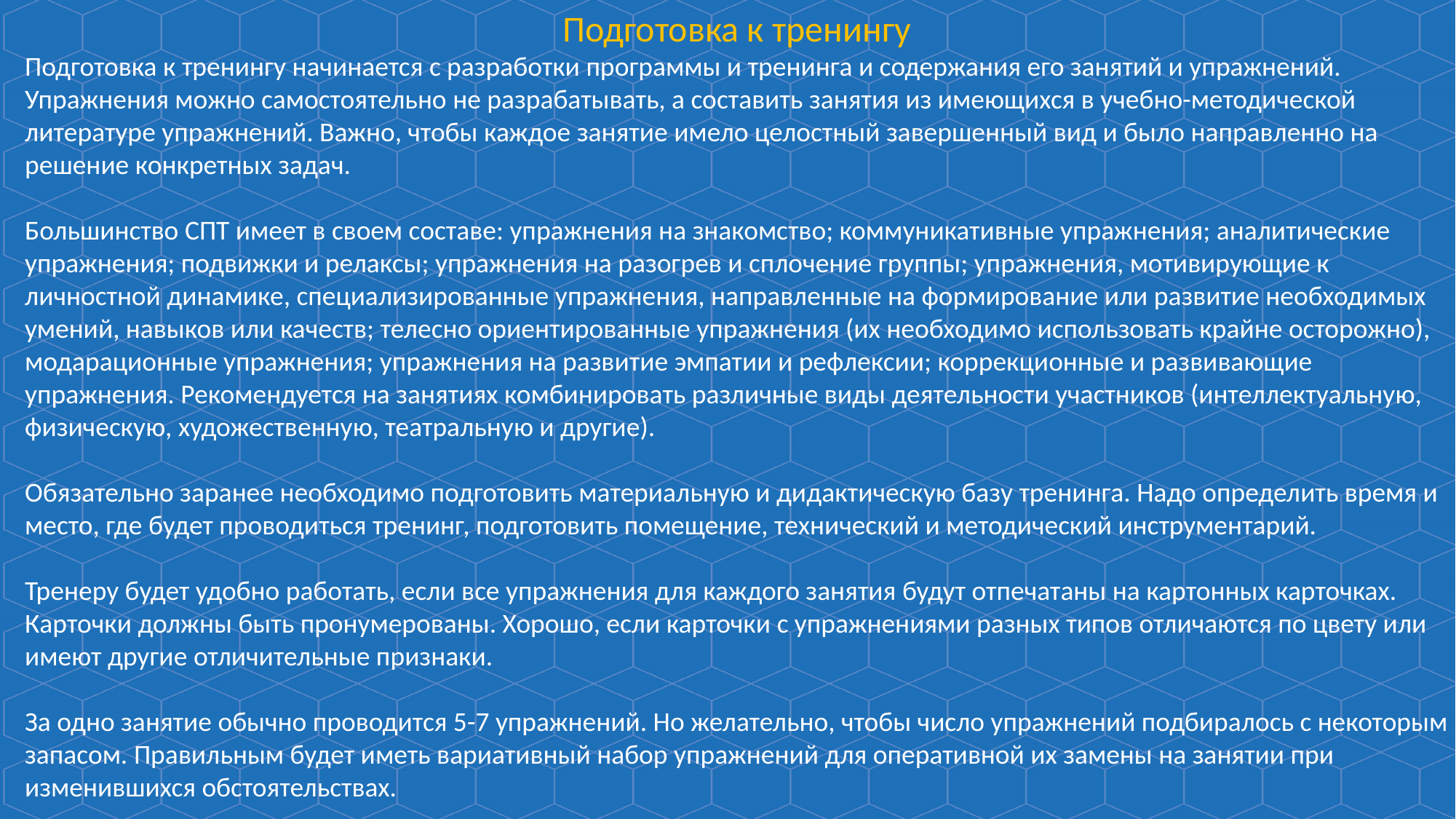

Подготовка к тренингу
Подготовка к тренингу начинается с разработки программы и тренинга и содержания его занятий и упражнений. Упражнения можно самостоятельно не разрабатывать, а составить занятия из имеющихся в учебно-методической литературе упражнений. Важно, чтобы каждое занятие имело целостный завершенный вид и было направленно на решение конкретных задач.

Большинство СПТ имеет в своем составе: упражнения на знакомство; коммуникативные упражнения; аналитические упражнения; подвижки и релаксы; упражнения на разогрев и сплочение группы; упражнения, мотивирующие к личностной динамике, специализированные упражнения, направленные на формирование или развитие необходимых умений, навыков или качеств; телесно ориентированные упражнения (их необходимо использовать крайне осторожно), модарационные упражнения; упражнения на развитие эмпатии и рефлексии; коррекционные и развивающие упражнения. Рекомендуется на занятиях комбинировать различные виды деятельности участников (интеллектуальную, физическую, художественную, театральную и другие).

Обязательно заранее необходимо подготовить материальную и дидактическую базу тренинга. Надо определить время и место, где будет проводиться тренинг, подготовить помещение, технический и методический инструментарий.

Тренеру будет удобно работать, если все упражнения для каждого занятия будут отпечатаны на картонных карточках. Карточки должны быть пронумерованы. Хорошо, если карточки с упражнениями разных типов отличаются по цвету или имеют другие отличительные признаки.

За одно занятие обычно проводится 5-7 упражнений. Но желательно, чтобы число упражнений подбиралось с некоторым запасом. Правильным будет иметь вариативный набор упражнений для оперативной их замены на занятии при изменившихся обстоятельствах.